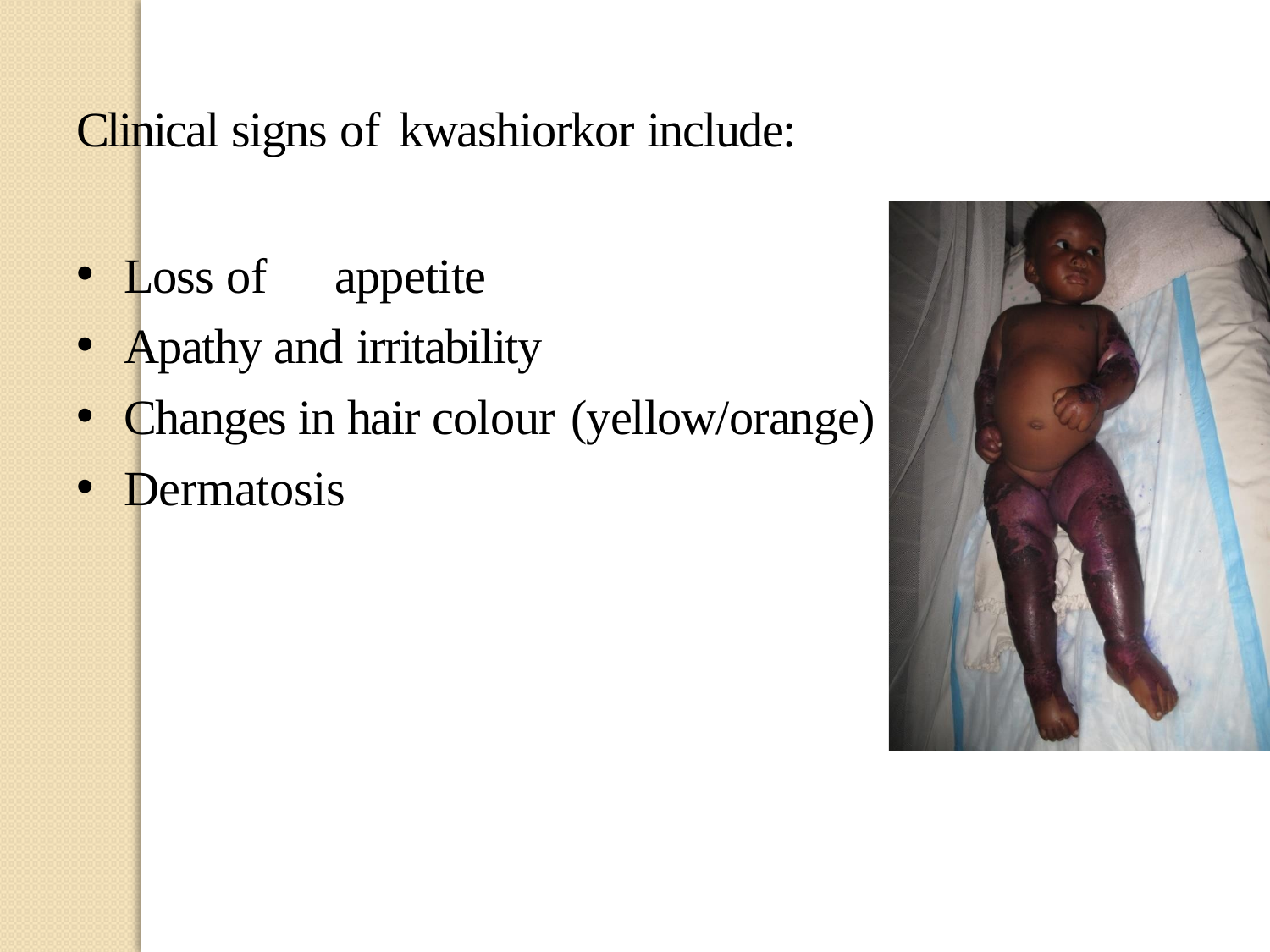

Clinical signs of	kwashiorkor include:

Loss of	appetite
Apathy and irritability
Changes in hair colour (yellow/orange)
Dermatosis